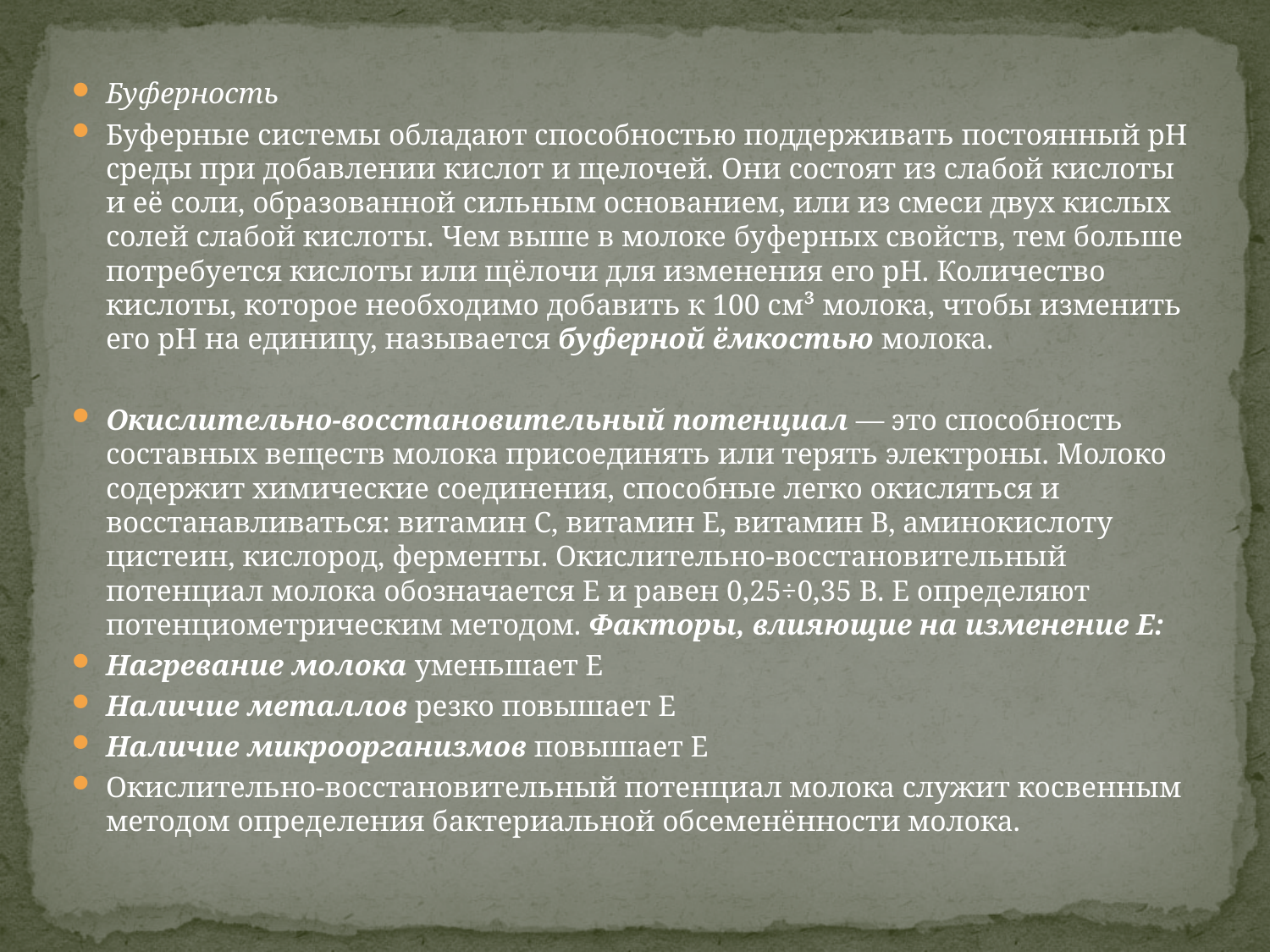

Буферность
Буферные системы обладают способностью поддерживать постоянный рН среды при добавлении кислот и щелочей. Они состоят из слабой кислоты и её соли, образованной сильным основанием, или из смеси двух кислых солей слабой кислоты. Чем выше в молоке буферных свойств, тем больше потребуется кислоты или щёлочи для изменения его рН. Количество кислоты, которое необходимо добавить к 100 см³ молока, чтобы изменить его рН на единицу, называется буферной ёмкостью молока.

Окислительно-восстановительный потенциал — это способность составных веществ молока присоединять или терять электроны. Молоко содержит химические соединения, способные легко окисляться и восстанавливаться: витамин С, витамин Е, витамин В, аминокислоту цистеин, кислород, ферменты. Окислительно-восстановительный потенциал молока обозначается Е и равен 0,25÷0,35 В. Е определяют потенциометрическим методом. Факторы, влияющие на изменение Е:
Нагревание молока уменьшает Е
Наличие металлов резко повышает Е
Наличие микроорганизмов повышает Е
Окислительно-восстановительный потенциал молока служит косвенным методом определения бактериальной обсеменённости молока.